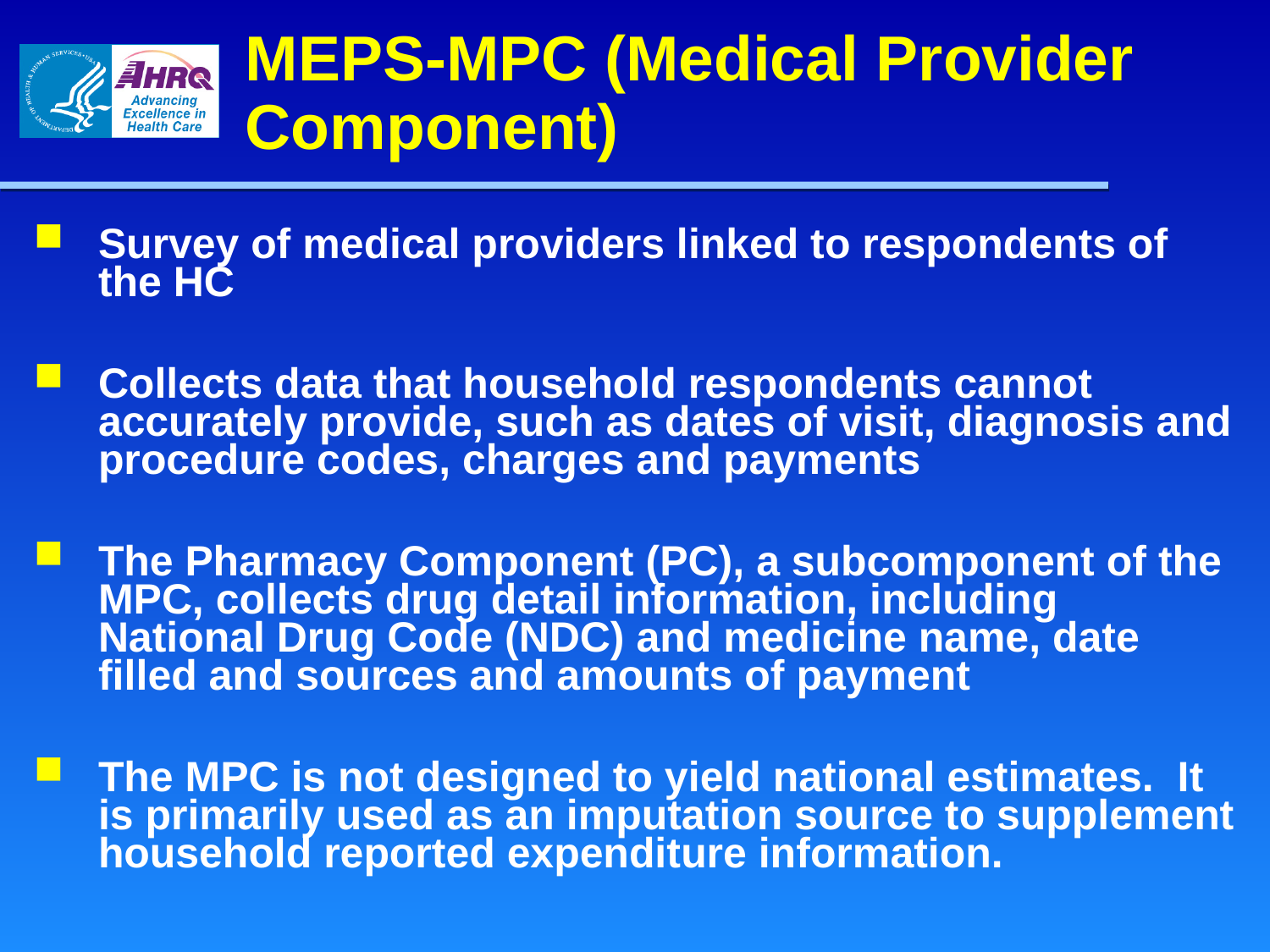

# MEPS-MPC (Medical Provider Component)
Survey of medical providers linked to respondents of the HC

Collects data that household respondents cannot accurately provide, such as dates of visit, diagnosis and procedure codes, charges and payments

The Pharmacy Component (PC), a subcomponent of the MPC, collects drug detail information, including National Drug Code (NDC) and medicine name, date filled and sources and amounts of payment

The MPC is not designed to yield national estimates.  It is primarily used as an imputation source to supplement household reported expenditure information.